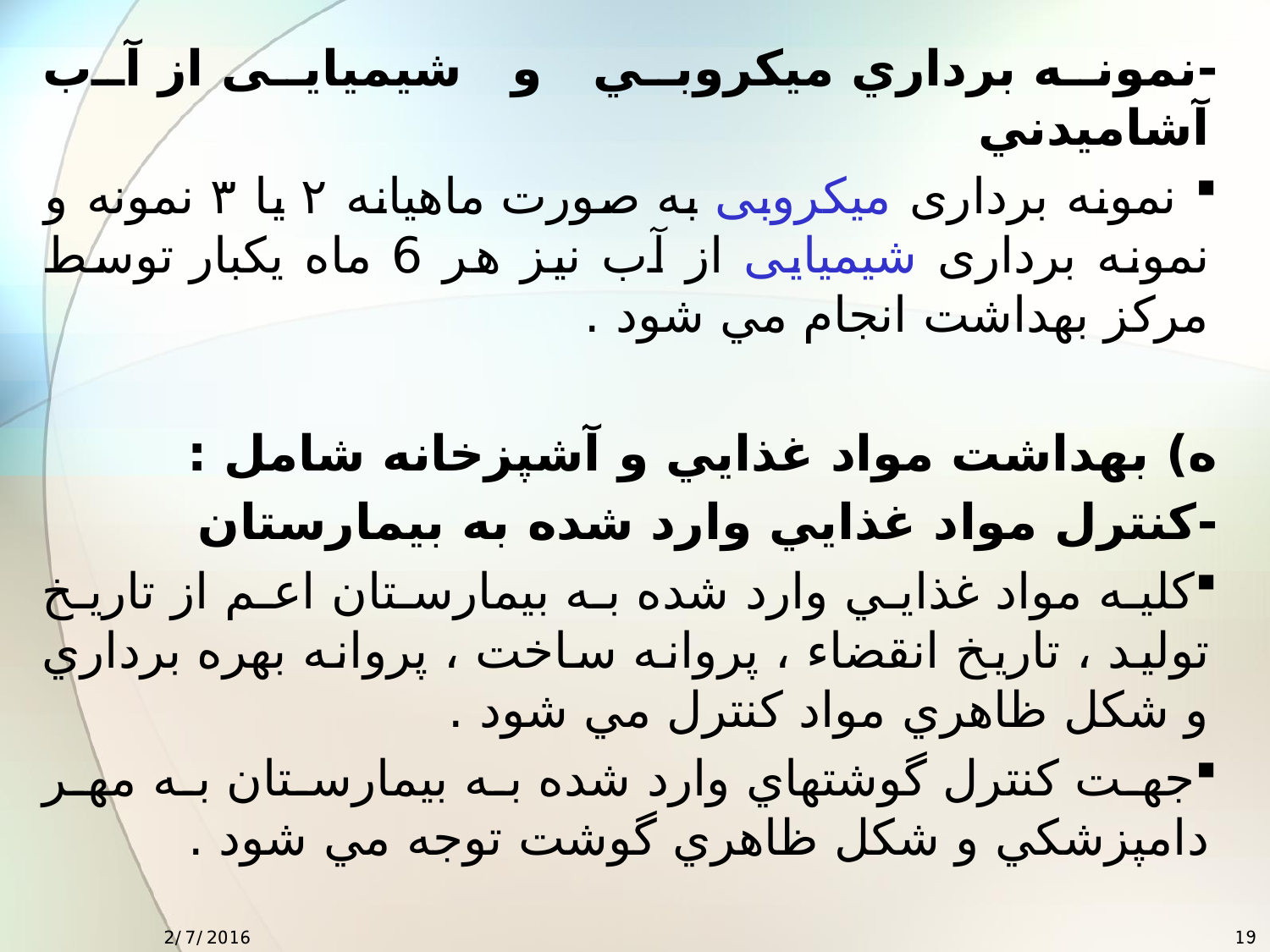

-نمونه برداري ميكروبي و شیمیایی از آ‌ب آشاميدني
 نمونه برداری میکروبی به صورت ماهيانه ۲ يا ۳ نمونه و نمونه برداری شیمیایی از آب نیز هر 6 ماه یکبار توسط مركز بهداشت انجام مي شود .

ه) بهداشت مواد غذايي و آشپزخانه شامل :
-كنترل مواد غذايي وارد شده به بيمارستان
كليه مواد غذايي وارد شده به بيمارستان اعم از تاريخ توليد ، تاريخ انقضاء ، پروانه ساخت ، پروانه بهره برداري و شكل ظاهري مواد كنترل مي شود .
جهت كنترل گوشتهاي وارد شده به بيمارستان به مهر دامپزشكي و شكل ظاهري گوشت توجه مي شود .
2/7/2016
19